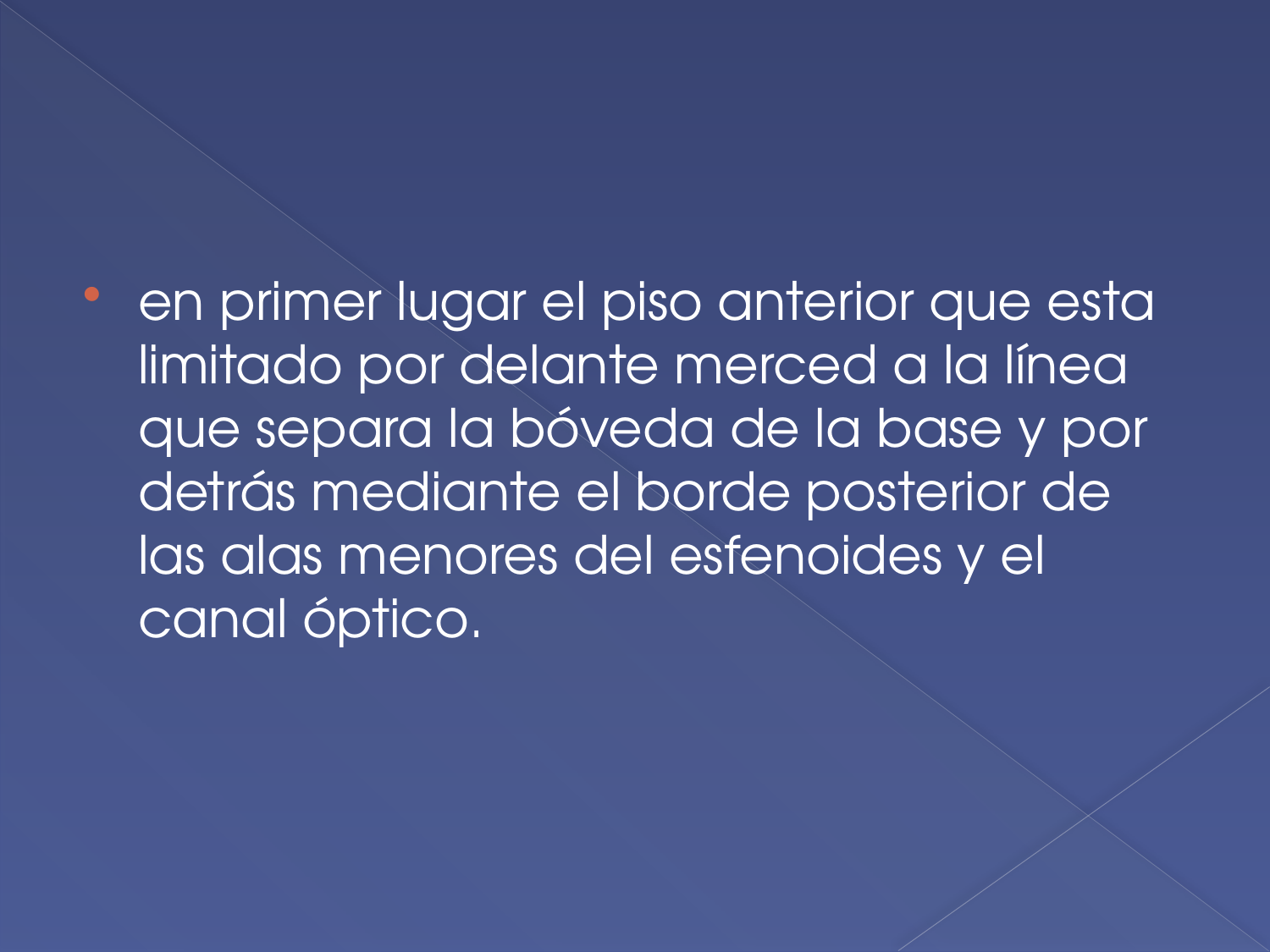

#
en primer lugar el piso anterior que esta limitado por delante merced a la línea que separa la bóveda de la base y por detrás mediante el borde posterior de las alas menores del esfenoides y el canal óptico.